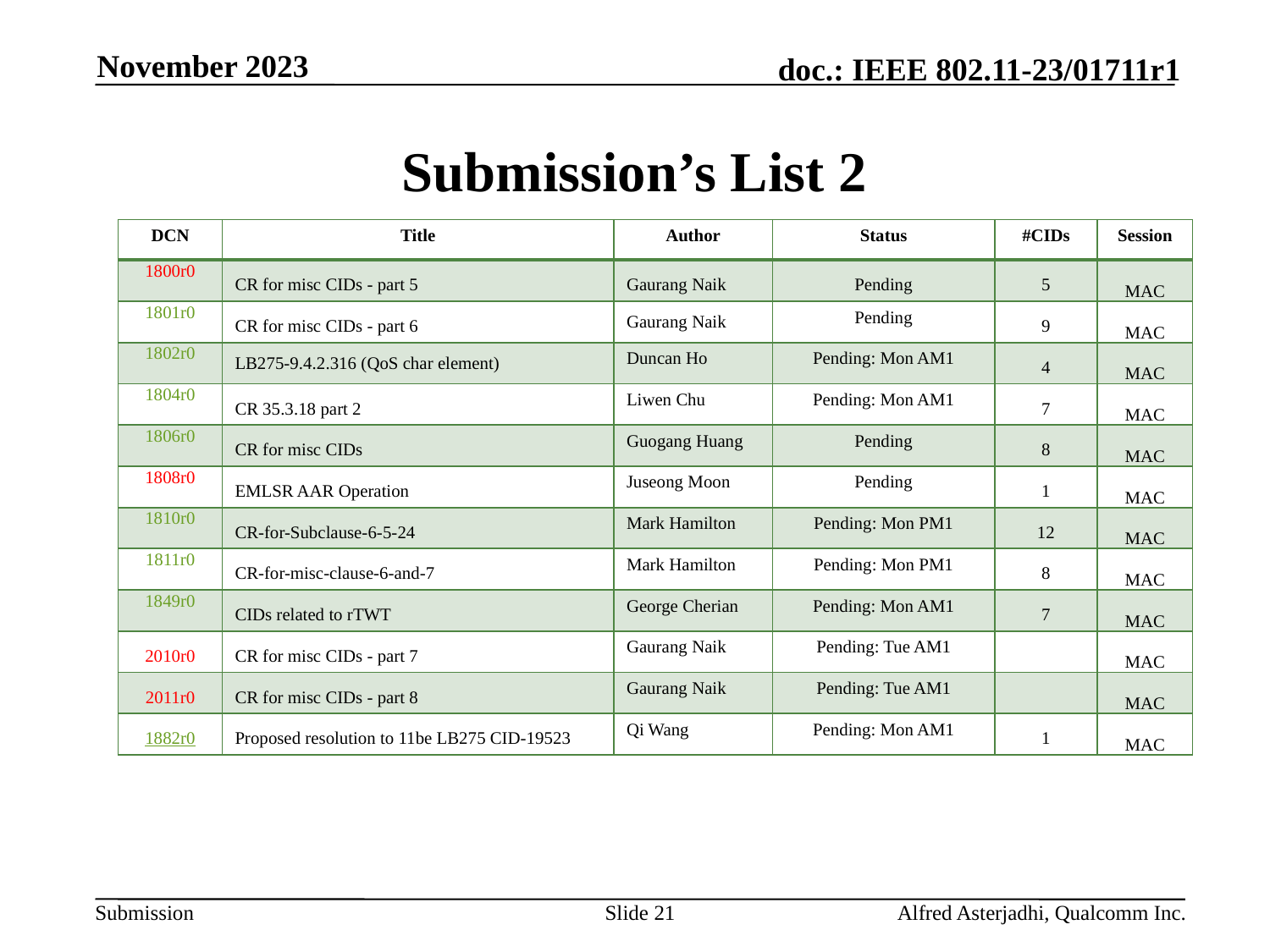

November 2023
# Submission’s List 2
| DCN | Title | Author | Status | #CIDs | Session |
| --- | --- | --- | --- | --- | --- |
| 1800r0 | CR for misc CIDs - part 5 | Gaurang Naik | Pending | 5 | MAC |
| 1801r0 | CR for misc CIDs - part 6 | Gaurang Naik | Pending | 9 | MAC |
| 1802r0 | LB275-9.4.2.316 (QoS char element) | Duncan Ho | Pending: Mon AM1 | 4 | MAC |
| 1804r0 | CR 35.3.18 part 2 | Liwen Chu | Pending: Mon AM1 | 7 | MAC |
| 1806r0 | CR for misc CIDs | Guogang Huang | Pending | 8 | MAC |
| 1808r0 | EMLSR AAR Operation | Juseong Moon | Pending | 1 | MAC |
| 1810r0 | CR-for-Subclause-6-5-24 | Mark Hamilton | Pending: Mon PM1 | 12 | MAC |
| 1811r0 | CR-for-misc-clause-6-and-7 | Mark Hamilton | Pending: Mon PM1 | 8 | MAC |
| 1849r0 | CIDs related to rTWT | George Cherian | Pending: Mon AM1 | 7 | MAC |
| 2010r0 | CR for misc CIDs - part 7 | Gaurang Naik | Pending: Tue AM1 |  | MAC |
| 2011r0 | CR for misc CIDs - part 8 | Gaurang Naik | Pending: Tue AM1 |  | MAC |
| 1882r0 | Proposed resolution to 11be LB275 CID-19523 | Qi Wang | Pending: Mon AM1 | 1 | MAC |
Slide 21
Alfred Asterjadhi, Qualcomm Inc.